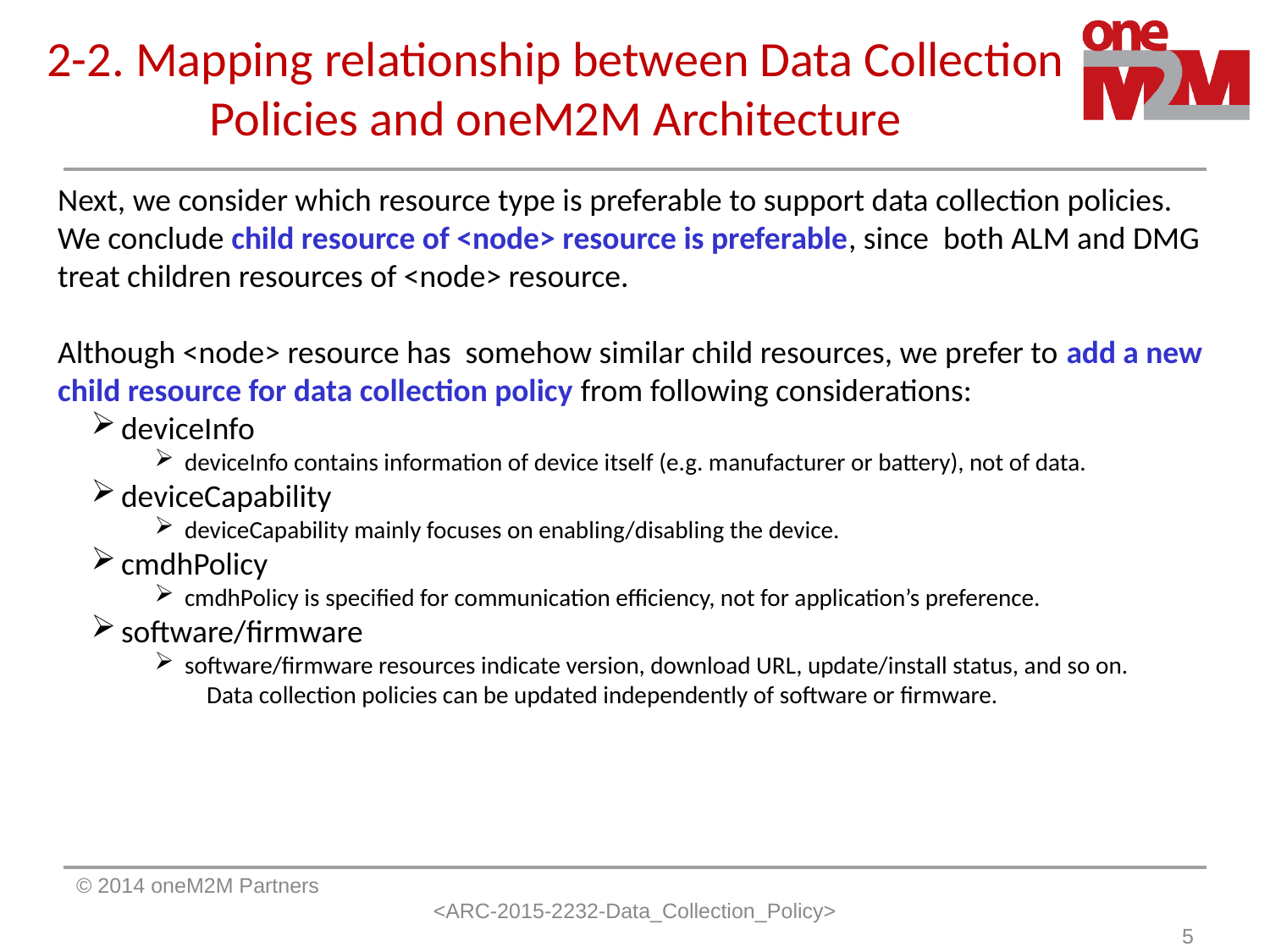

# 2-2. Mapping relationship between Data Collection Policies and oneM2M Architecture

Next, we consider which resource type is preferable to support data collection policies.
We conclude child resource of <node> resource is preferable, since  both ALM and DMG treat children resources of <node> resource.

Although <node> resource has  somehow similar child resources, we prefer to add a new child resource for data collection policy from following considerations:
deviceInfo
deviceInfo contains information of device itself (e.g. manufacturer or battery), not of data.
deviceCapability
deviceCapability mainly focuses on enabling/disabling the device.
cmdhPolicy
cmdhPolicy is specified for communication efficiency, not for application’s preference.
software/firmware
software/firmware resources indicate version, download URL, update/install status, and so on.
    Data collection policies can be updated independently of software or firmware.

© 2014 oneM2M Partners
<ARC-2015-2232-Data_Collection_Policy>
5